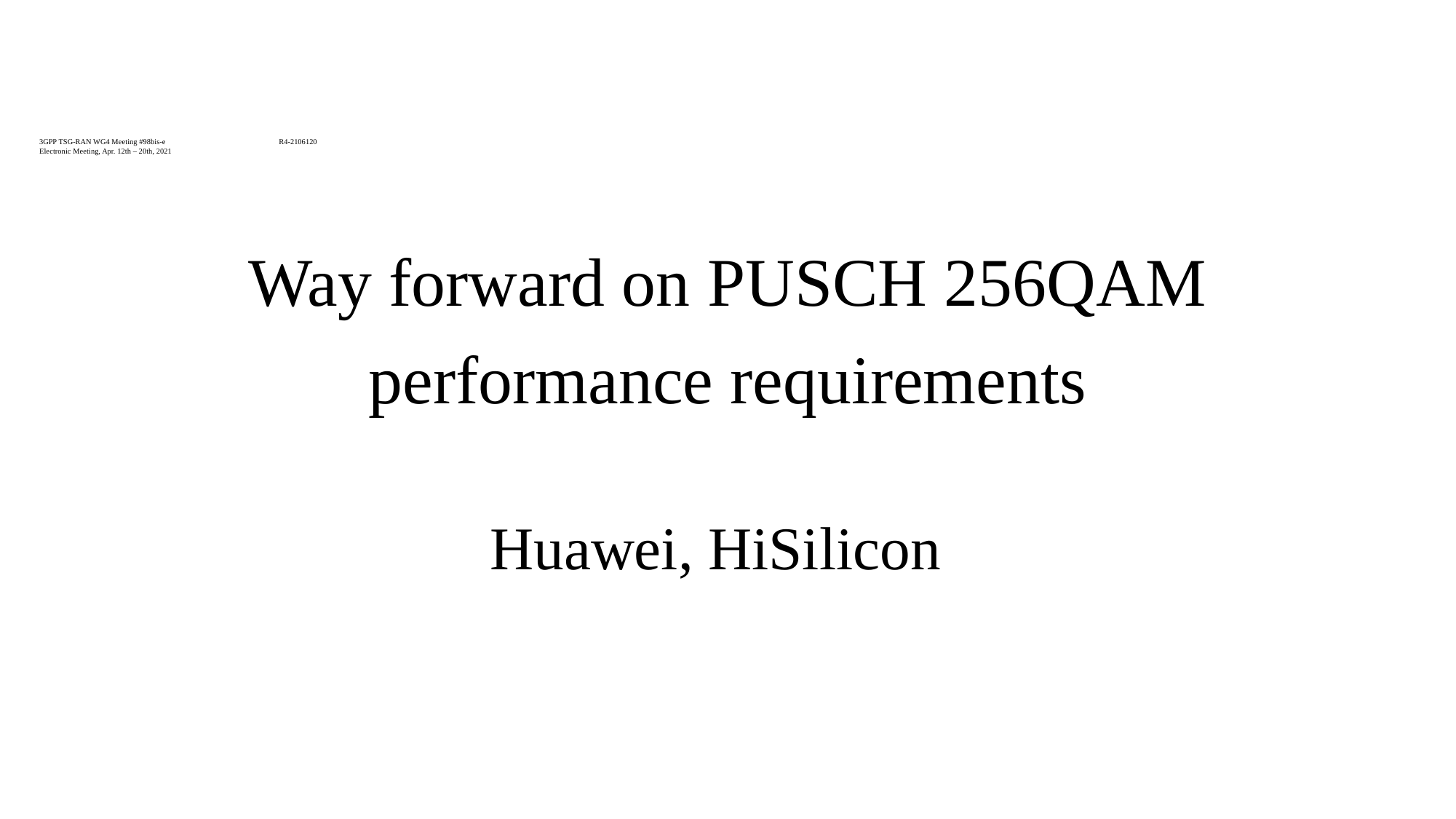

# 3GPP TSG-RAN WG4 Meeting #98bis-e                                                         R4-2106120 Electronic Meeting, Apr. 12th – 20th, 2021
Way forward on PUSCH 256QAM performance requirements
Huawei, HiSilicon